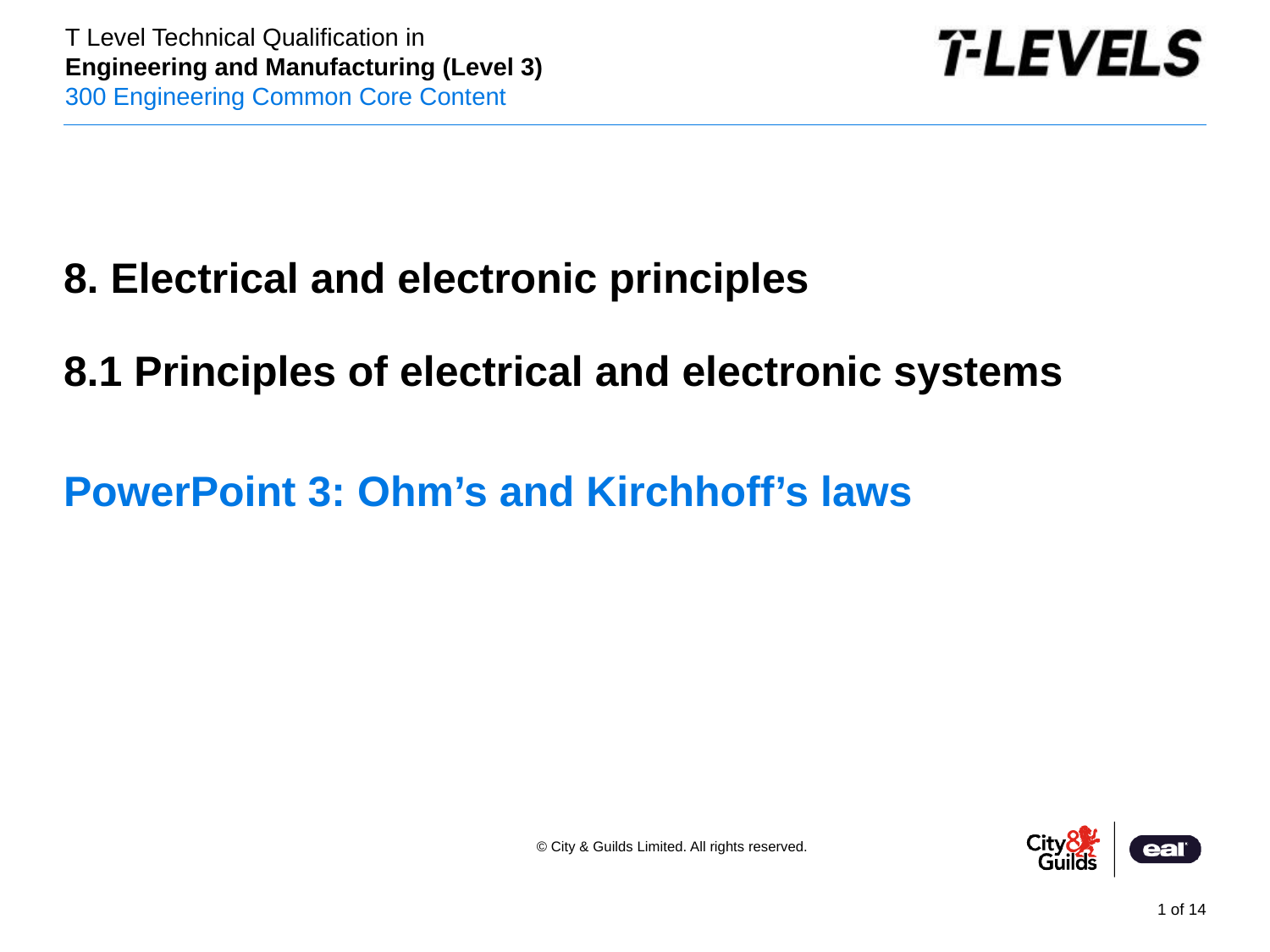

PowerPoint presentation
8. Electrical and electronic principles

8.1 Principles of electrical and electronic systems
# PowerPoint 3: Ohm’s and Kirchhoff’s laws